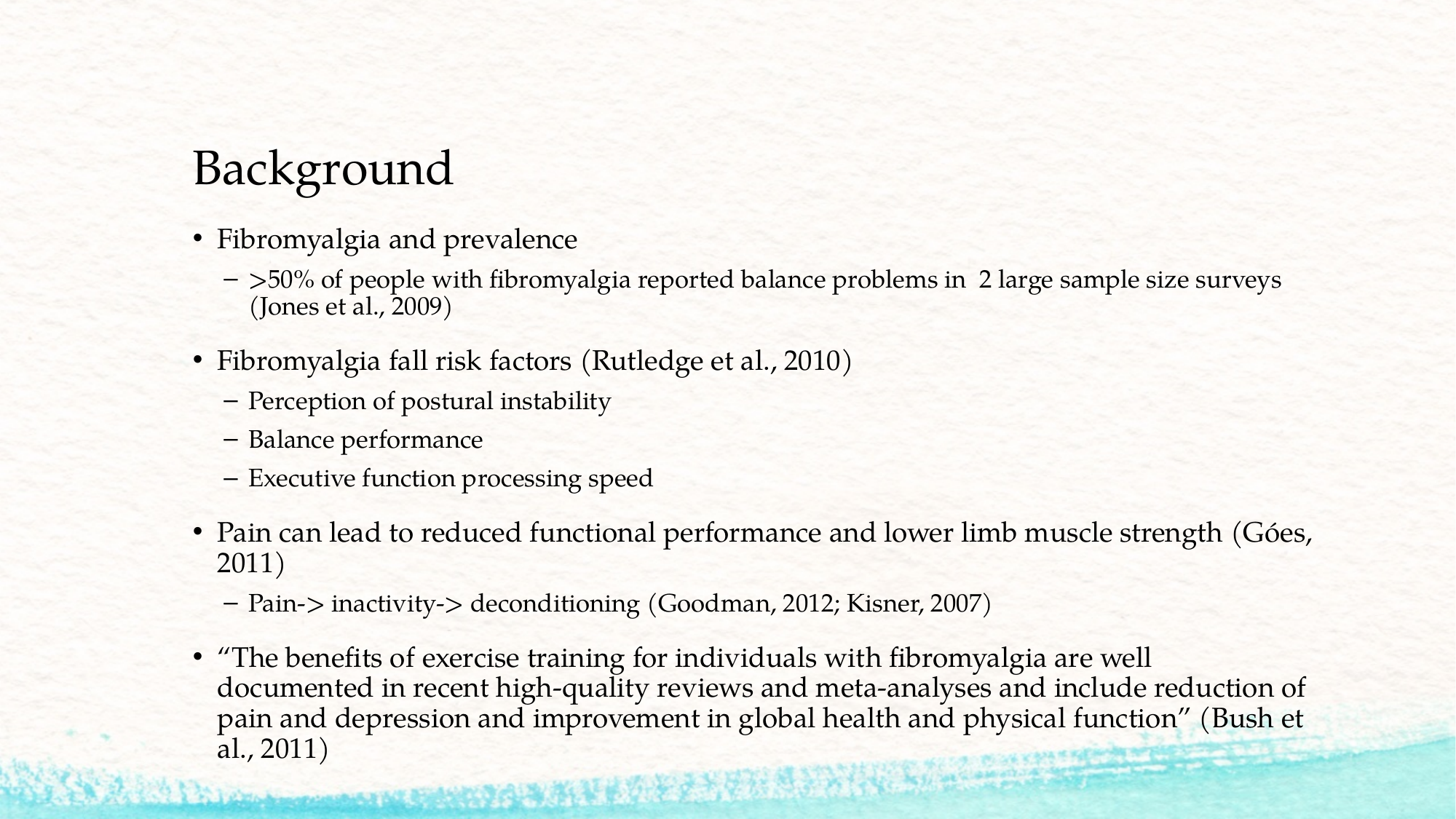

# Background
Fibromyalgia and prevalence
>50% of people with fibromyalgia reported balance problems in  2 large sample size surveys (Jones et al., 2009)
Fibromyalgia fall risk factors (Rutledge et al., 2010)
Perception of postural instability
Balance performance
Executive function processing speed
Pain can lead to reduced functional performance and lower limb muscle strength (Góes, 2011)
Pain-> inactivity-> deconditioning (Goodman, 2012; Kisner, 2007)
“The benefits of exercise training for individuals with fibromyalgia are well documented in recent high-quality reviews and meta-analyses and include reduction of pain and depression and improvement in global health and physical function” (Bush et al., 2011)